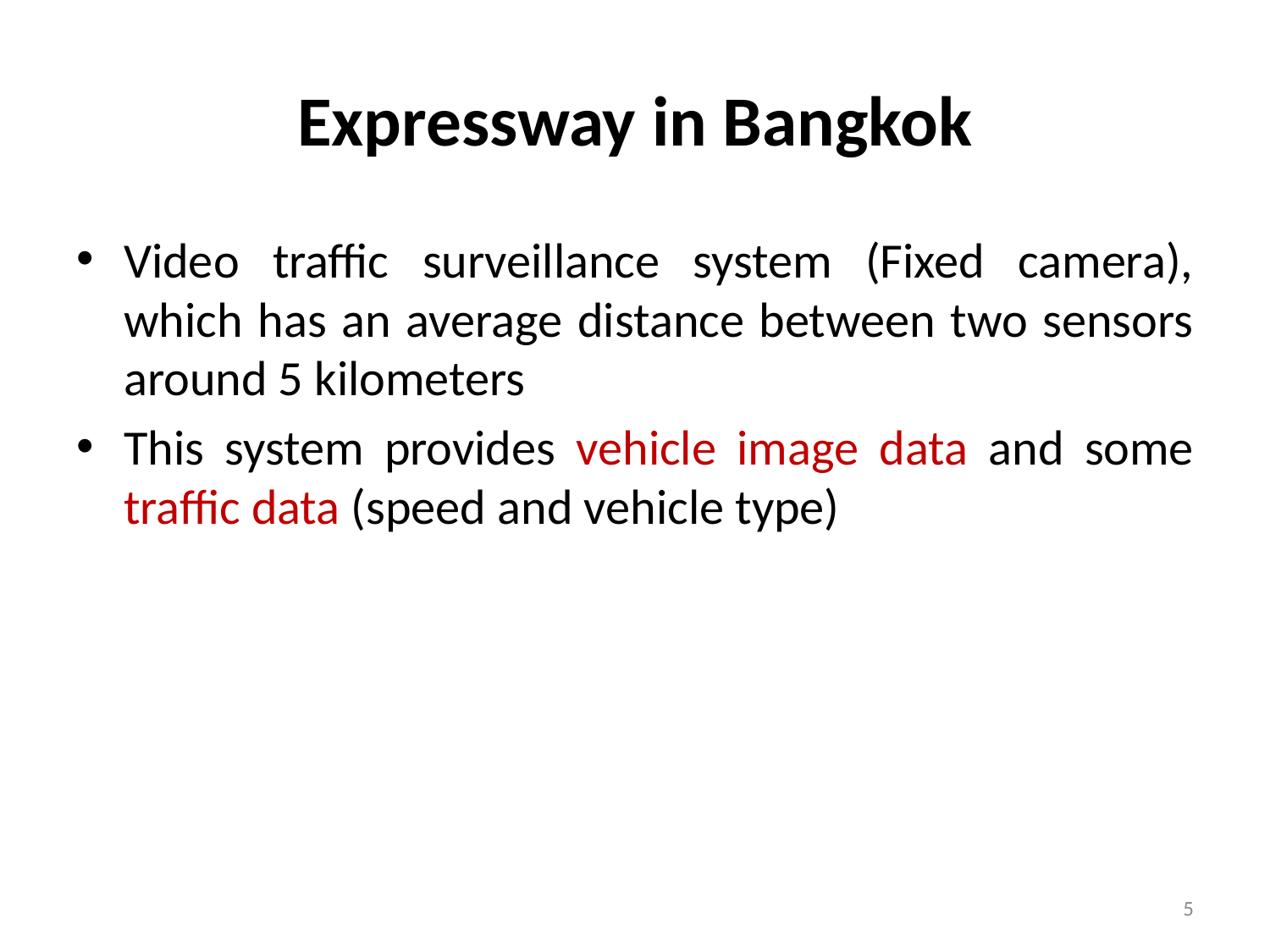

# Expressway in Bangkok
Video traffic surveillance system (Fixed camera), which has an average distance between two sensors around 5 kilometers
This system provides vehicle image data and some traffic data (speed and vehicle type)
5